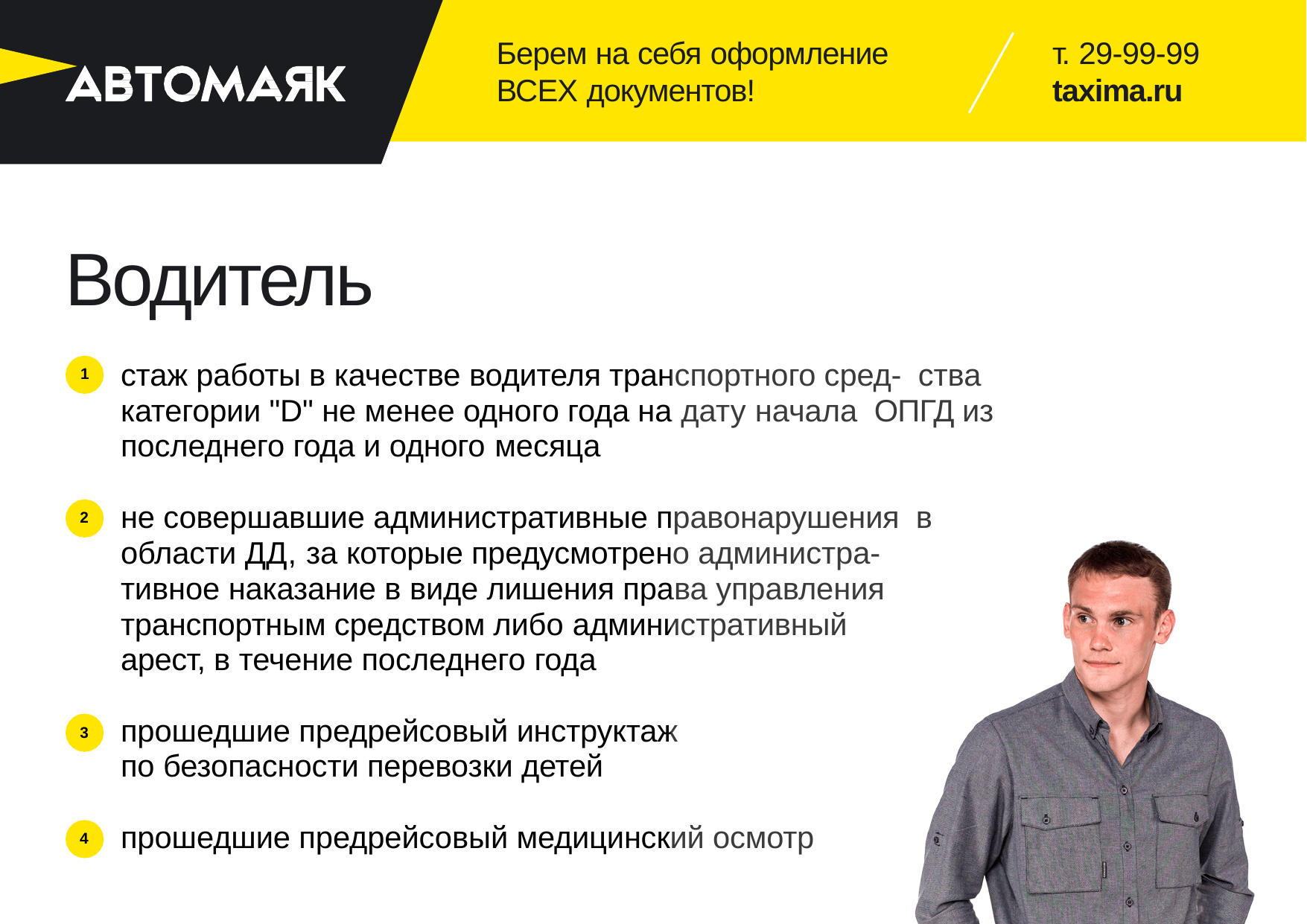

т. 29-99-99
taxima.ru
# Берем на себя оформление  ВСЕХ документов!

Водитель
стаж работы в качестве водителя транспортного сред-  ства категории "D" не менее одного года на дату начала  ОПГД из последнего года и одного месяца

1
не совершавшие административные правонарушения  в области ДД, за которые предусмотрено администра-  тивное наказание в виде лишения права управления  транспортным средством либо административный

2

арест, в течение последнего года
прошедшие предрейсовый инструктаж

3
по безопасности перевозки детей
прошедшие предрейсовый медицинский осмотр

4